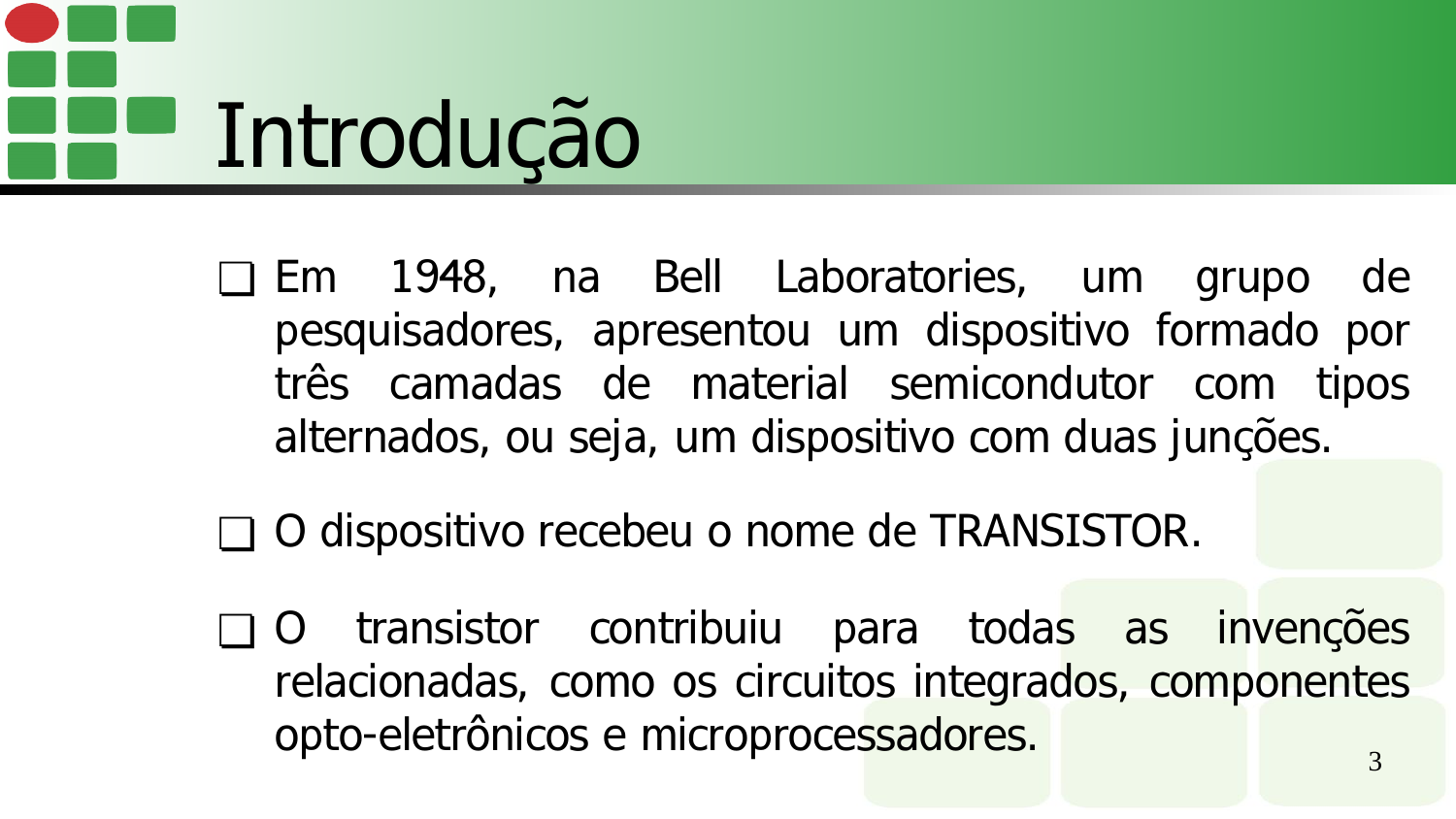

Introdução
Em 1948, na Bell Laboratories, um grupo de pesquisadores, apresentou um dispositivo formado por três camadas de material semicondutor com tipos alternados, ou seja, um dispositivo com duas junções.
O dispositivo recebeu o nome de TRANSISTOR.
O transistor contribuiu para todas as invenções relacionadas, como os circuitos integrados, componentes opto-eletrônicos e microprocessadores.
3